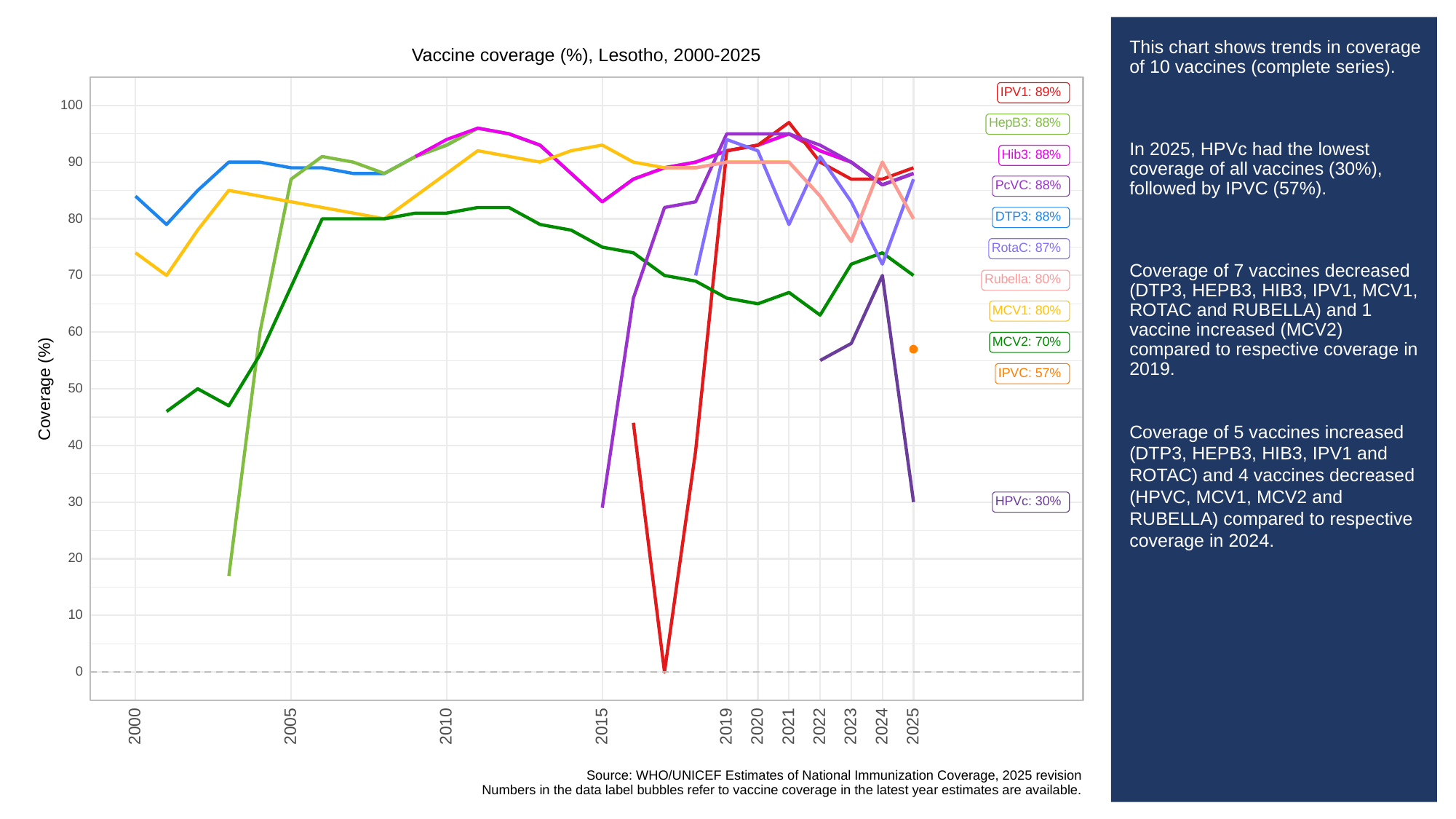

# This chart shows trends in coverage of 10 vaccines (complete series).

In 2025, HPVc had the lowest coverage of all vaccines (30%), followed by IPVC (57%).

Coverage of 7 vaccines decreased (DTP3, HEPB3, HIB3, IPV1, MCV1, ROTAC and RUBELLA) and 1 vaccine increased (MCV2) compared to respective coverage in 2019.

Coverage of 5 vaccines increased (DTP3, HEPB3, HIB3, IPV1 and ROTAC) and 4 vaccines decreased (HPVC, MCV1, MCV2 and RUBELLA) compared to respective coverage in 2024.

Vaccine coverage (%), Lesotho, 2000-2025

IPV1: 89%

100

HepB3: 88%

Hib3: 88%

90

PcVC: 88%

DTP3: 88%
80

RotaC: 87%

70
Rubella: 80%

MCV1: 80%
60

MCV2: 70%

IPVC: 57%
Coverage (%)
50

40

HPVc: 30%
30

20

10

0

2023
2000
2005
2010
2015
2019
2020
2021
2022
2024
2025
Source: WHO/UNICEF Estimates of National Immunization Coverage, 2025 revision
Numbers in the data label bubbles refer to vaccine coverage in the latest year estimates are available.